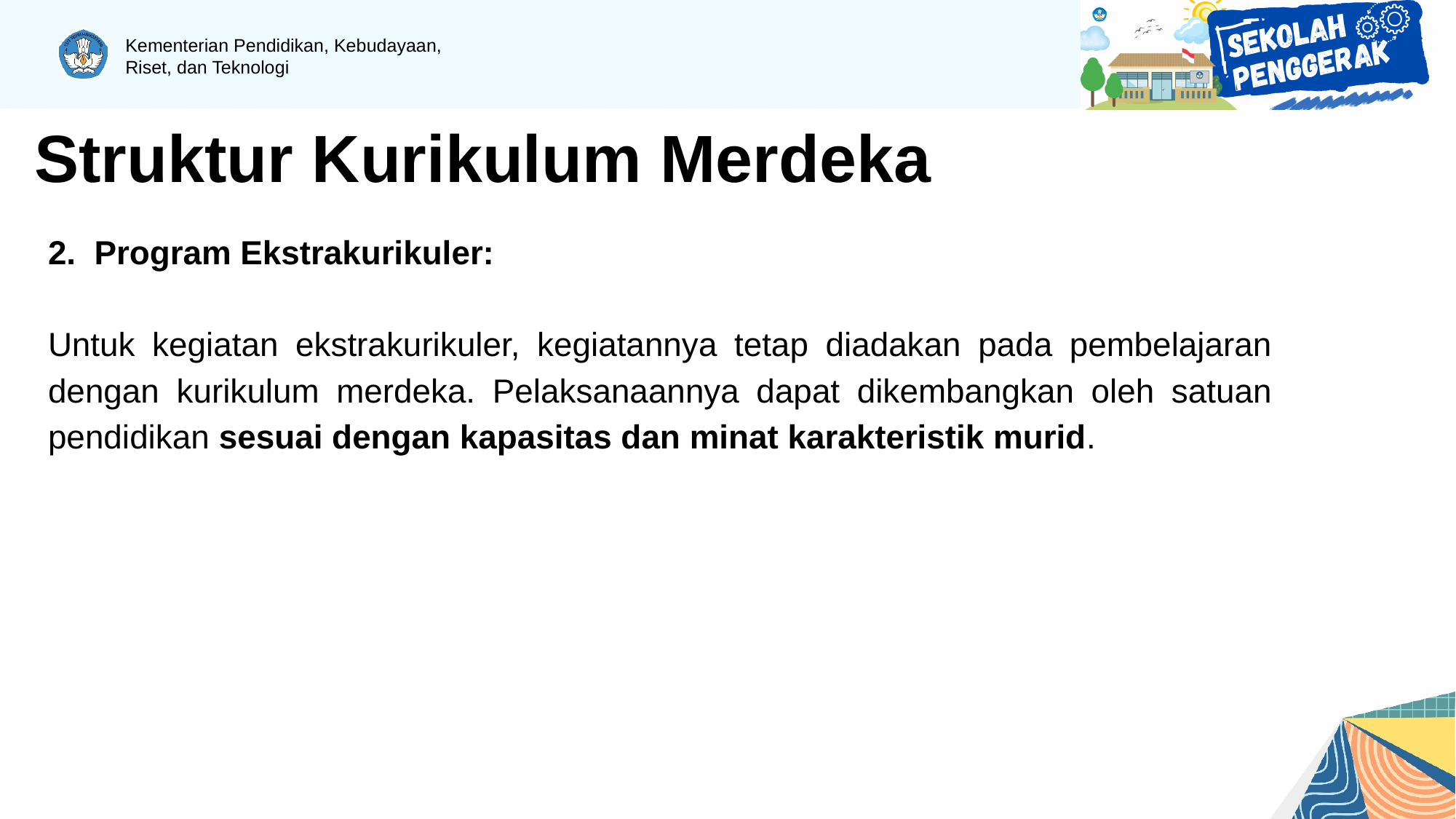

Struktur Kurikulum Merdeka

2.  Program Ekstrakurikuler:

Untuk kegiatan ekstrakurikuler, kegiatannya tetap diadakan pada pembelajaran dengan kurikulum merdeka. Pelaksanaannya dapat dikembangkan oleh satuan pendidikan sesuai dengan kapasitas dan minat karakteristik murid.